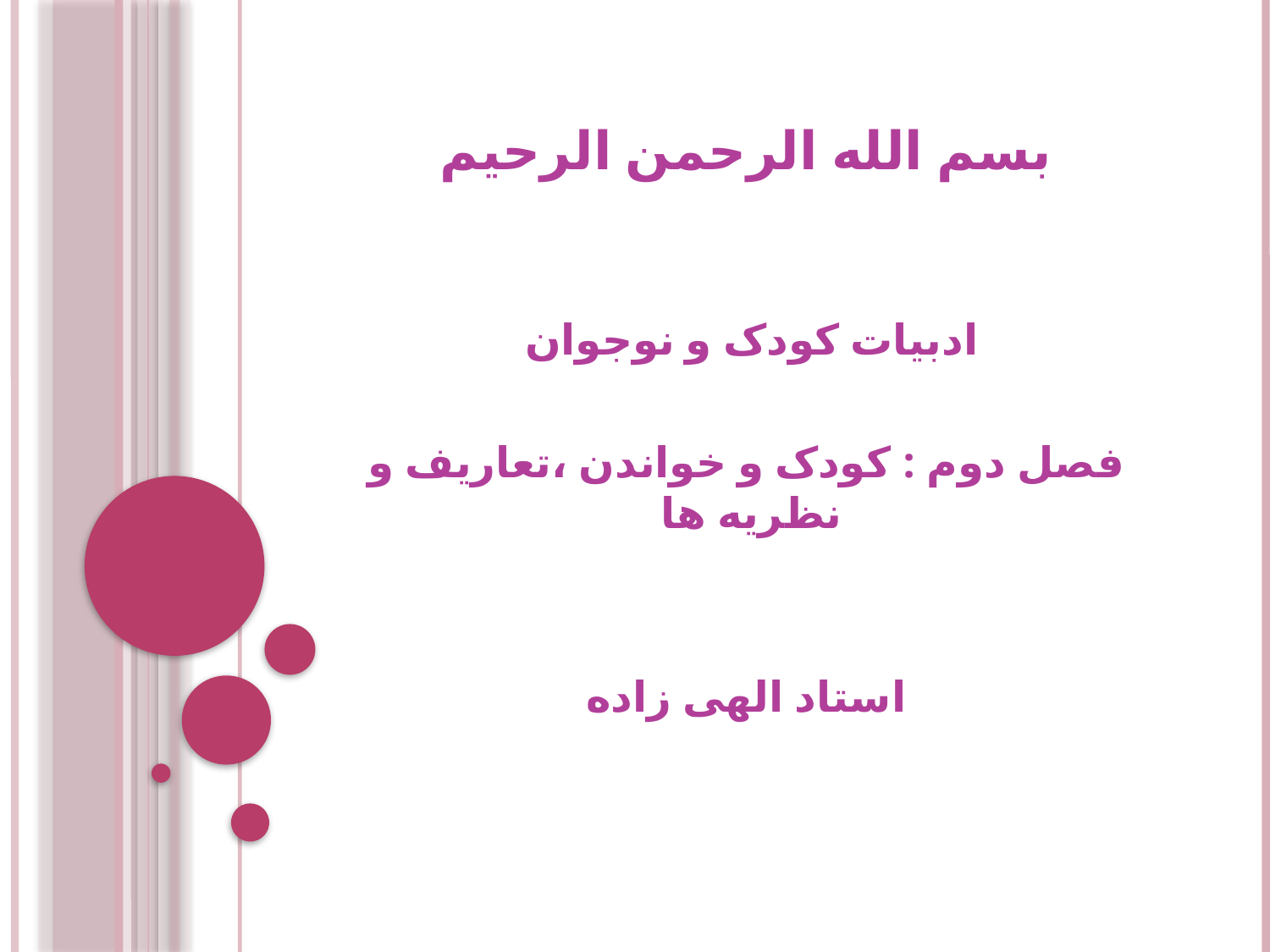

# بسم الله الرحمن الرحیم
ادبیات کودک و نوجوان

فصل دوم : کودک و خواندن ،تعاریف و نظریه ها

استاد الهی زاده